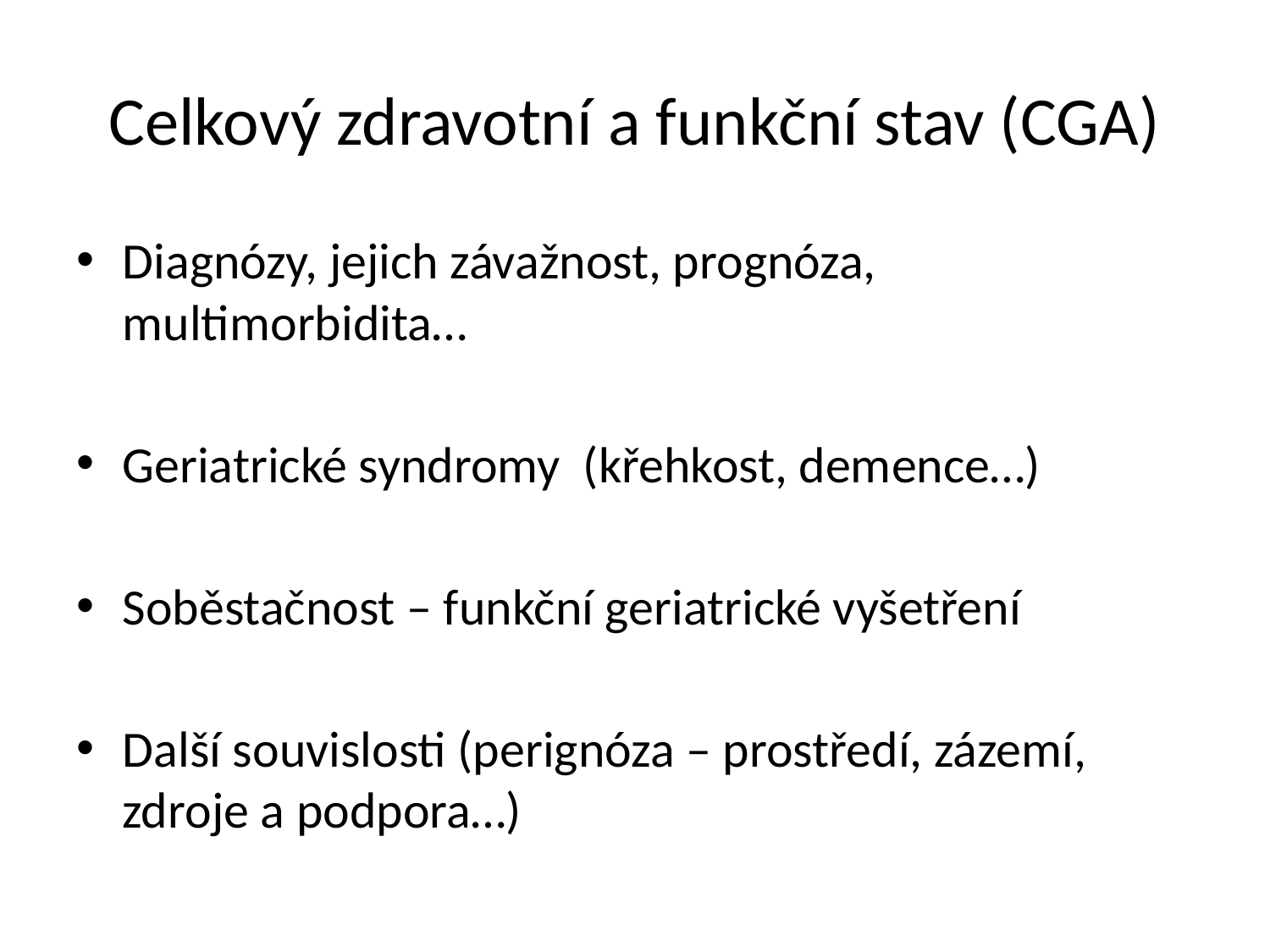

# Celkový zdravotní a funkční stav (CGA)
Diagnózy, jejich závažnost, prognóza, multimorbidita…

Geriatrické syndromy  (křehkost, demence…)

Soběstačnost – funkční geriatrické vyšetření

Další souvislosti (perignóza – prostředí, zázemí, zdroje a podpora…)